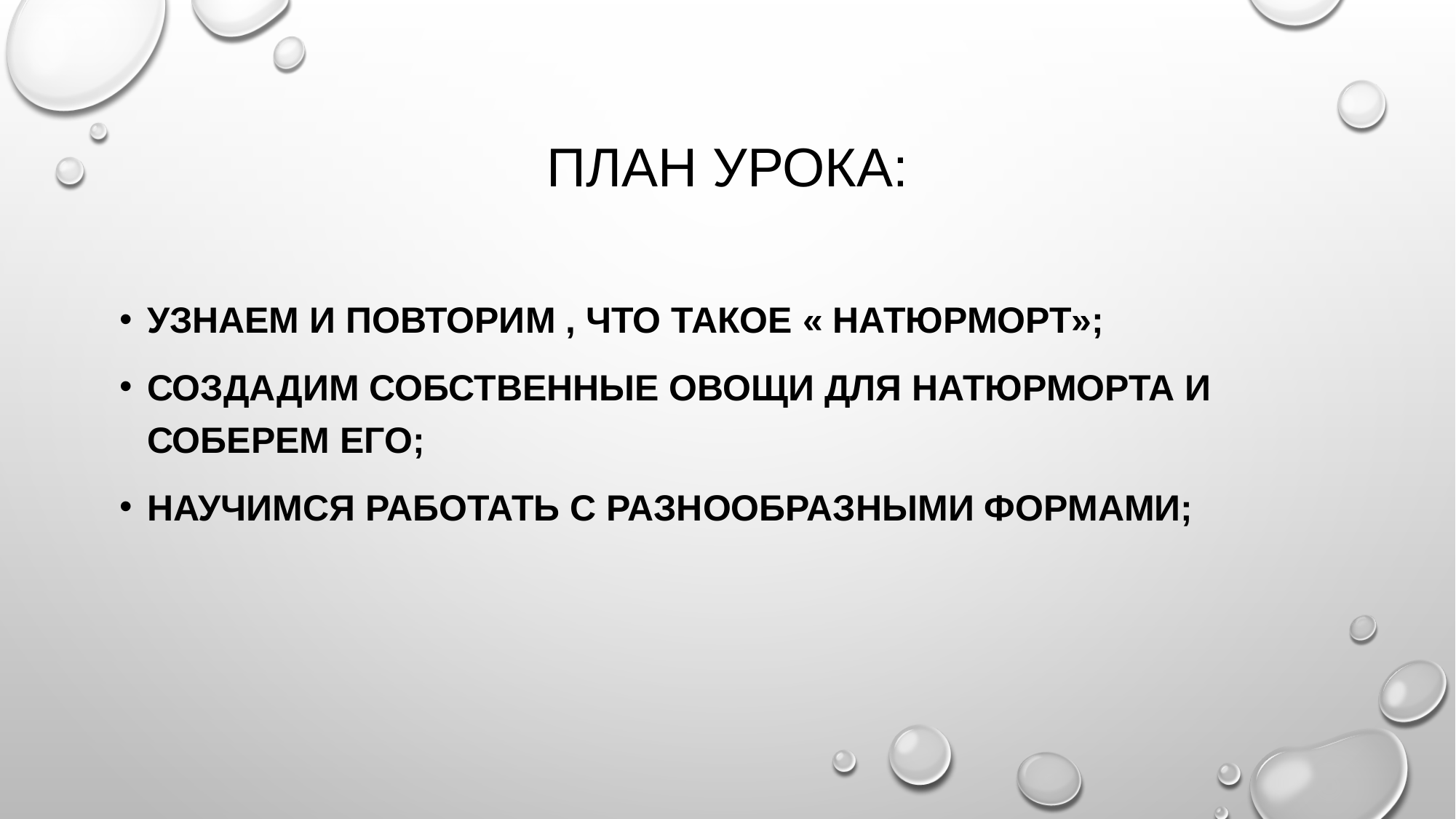

# План урока:
УЗНАЕМ И ПОВТОРИМ , ЧТО ТАКОЕ « НАТЮРМОРТ»;
СОЗДАДИМ СОБСТВЕННЫЕ ОВОЩИ ДЛЯ НАТЮРМОРТА И СОБЕРЕМ ЕГО;
НАУЧИМСЯ РАБОТАТЬ С РАЗНООБРАЗНЫМИ ФОРМАМИ;